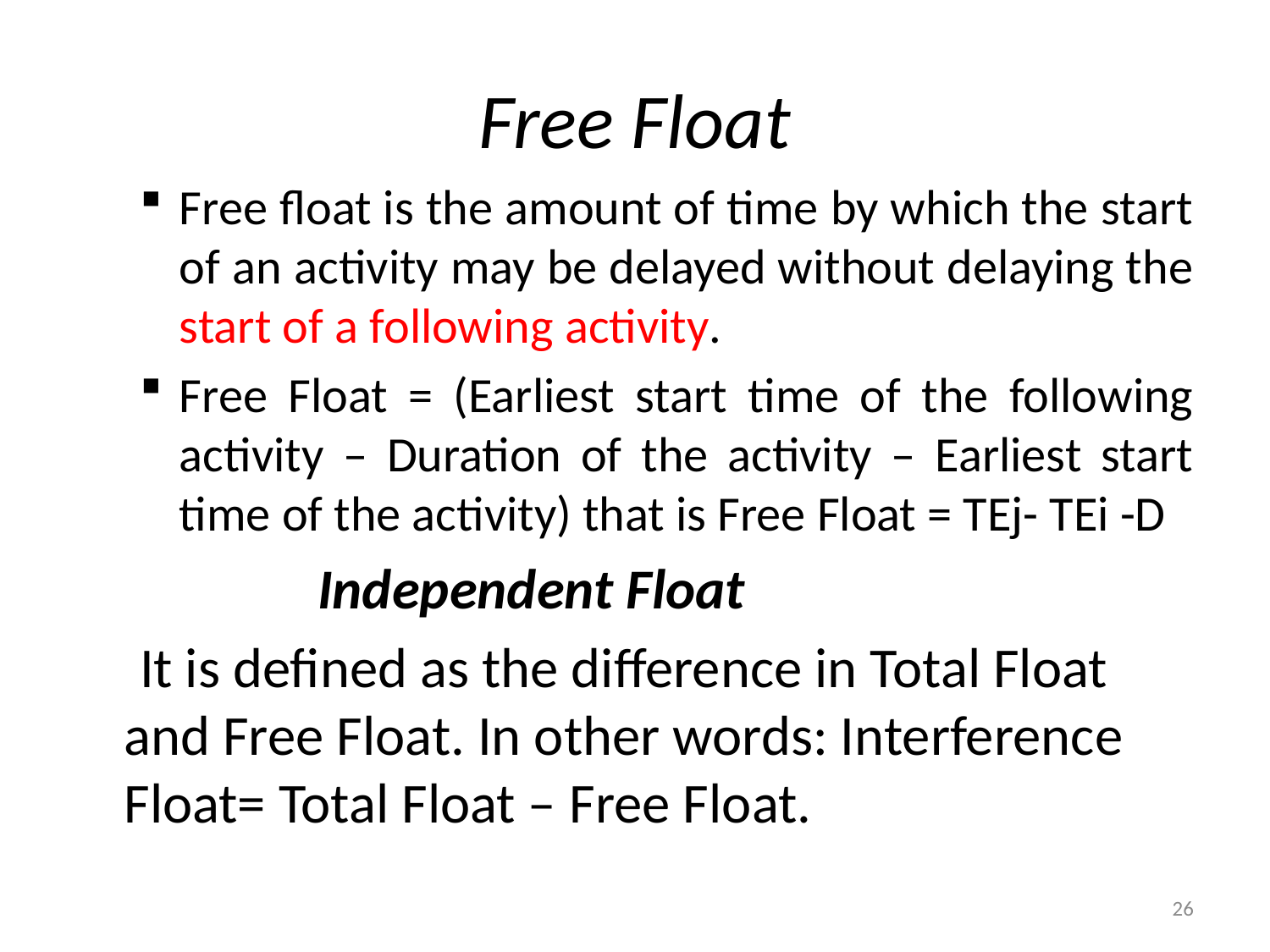

# Free Float
Free float is the amount of time by which the start of an activity may be delayed without delaying the start of a following activity.
Free Float = (Earliest start time of the following activity – Duration of the activity – Earliest start time of the activity) that is Free Float = TEj- TEi -D
                   Independent Float
     It is defined as the difference in Total Float and Free Float. In other words: Interference Float= Total Float – Free Float.

26